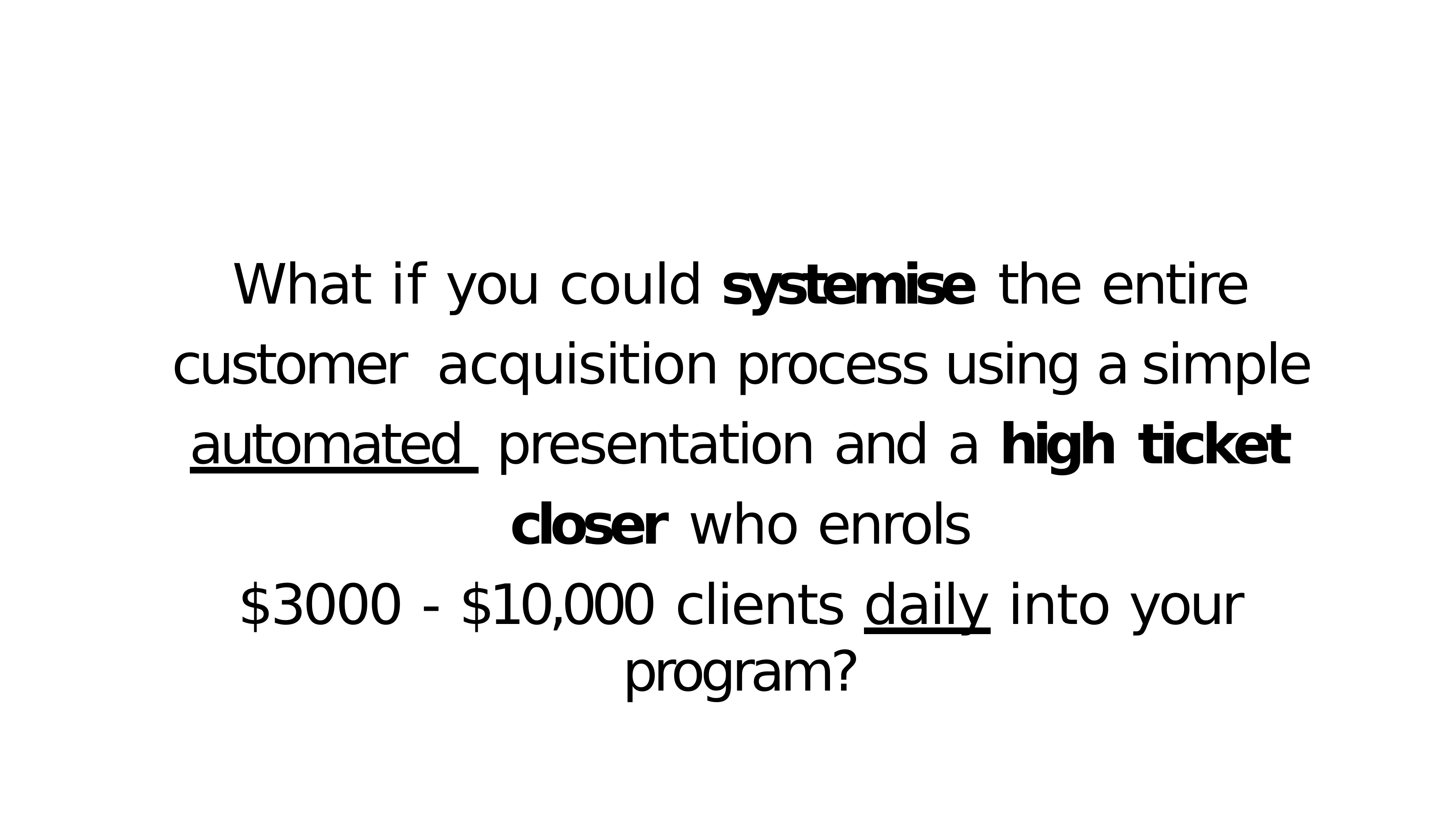

What if you could systemise the entire customer  acquisition process using a simple automated  presentation and a high ticket closer who enrols
$3000 - $10,000 clients daily into your program?